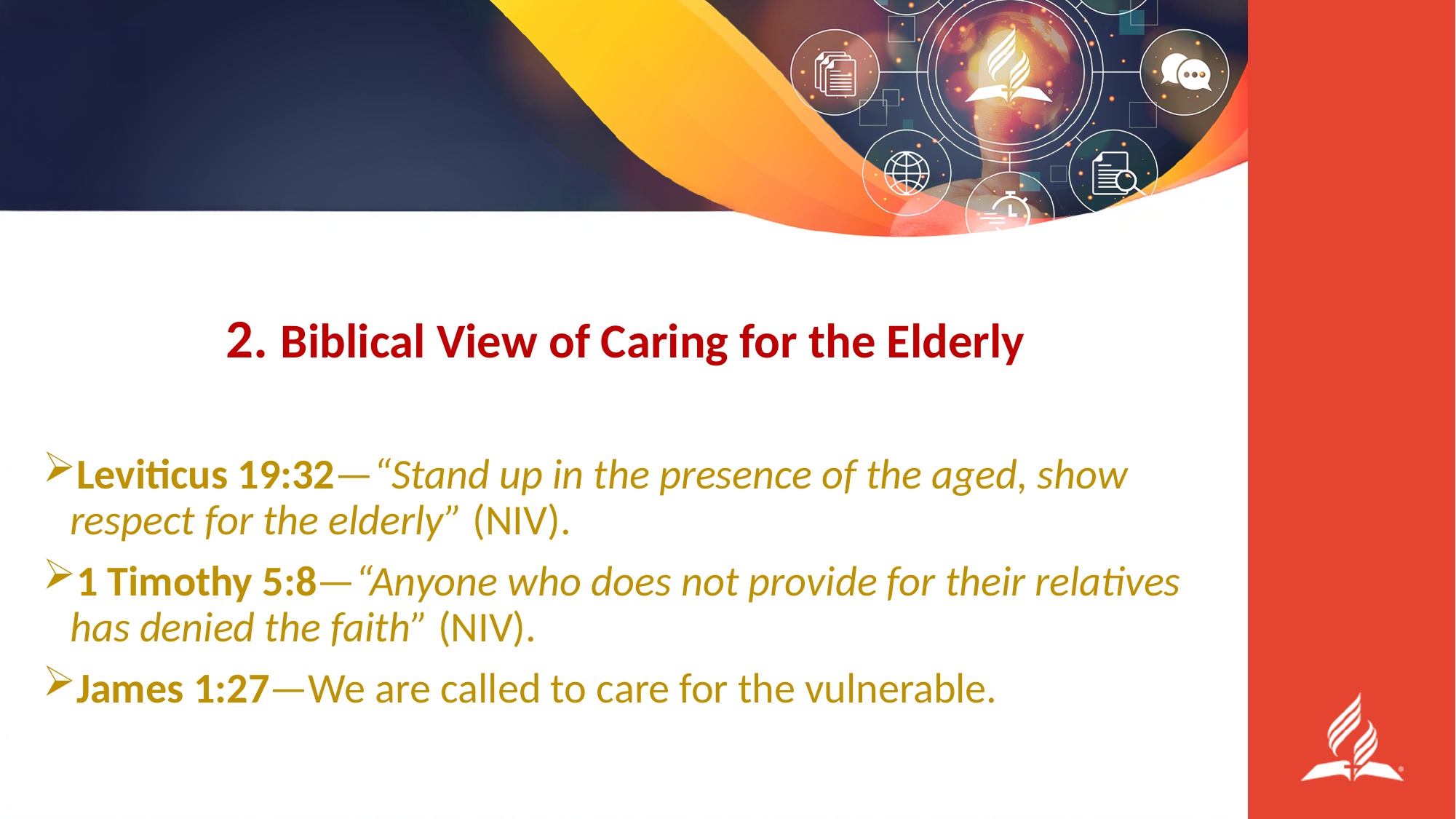

#

2. Biblical View of Caring for the Elderly

Leviticus 19:32—“Stand up in the presence of the aged, show respect for the elderly” (NIV).
1 Timothy 5:8—“Anyone who does not provide for their relatives has denied the faith” (NIV).
James 1:27—We are called to care for the vulnerable.